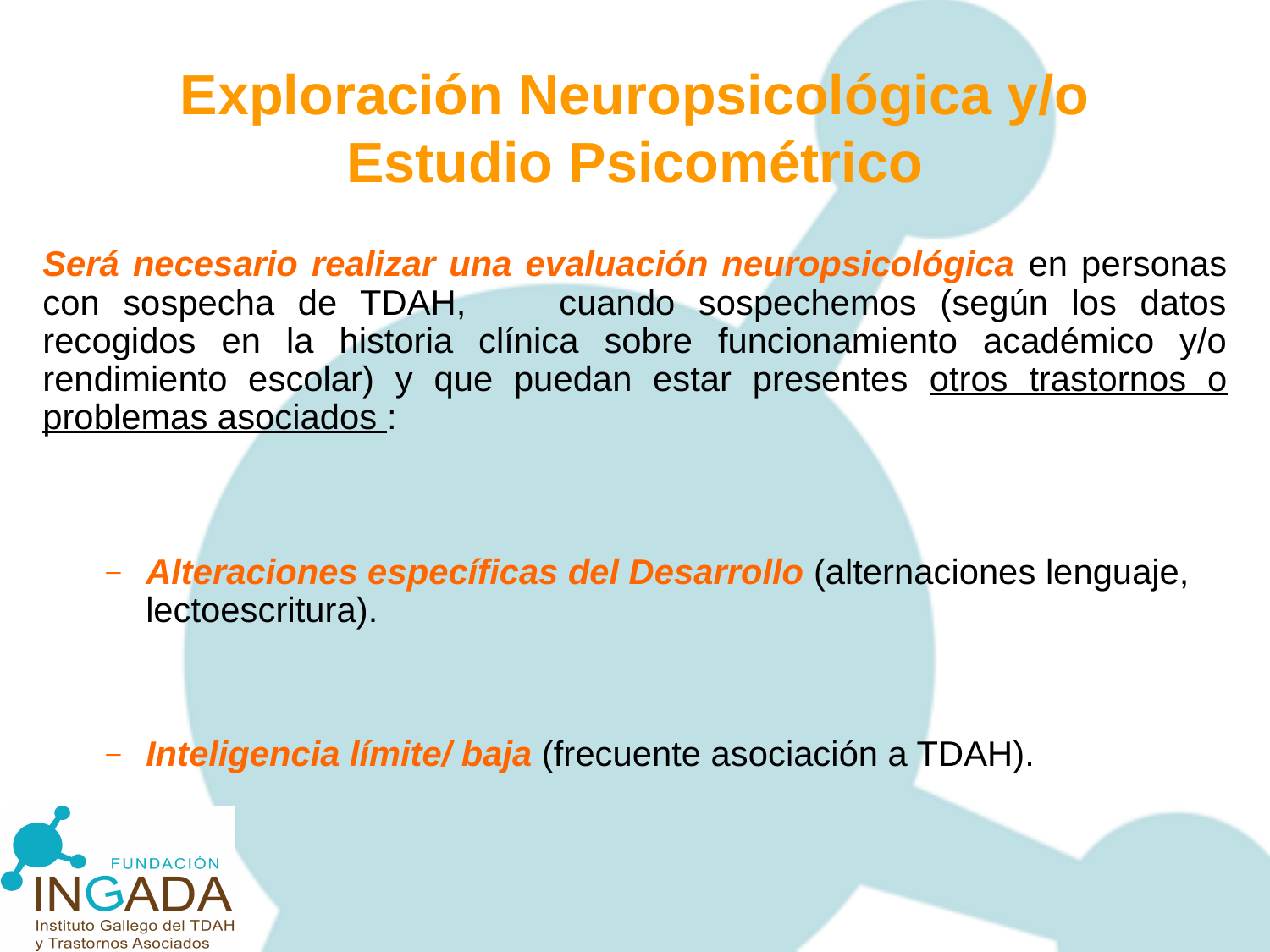

Exploración Neuropsicológica y/o Estudio Psicométrico

Será necesario realizar una evaluación neuropsicológica en personas con sospecha de TDAH,    cuando sospechemos (según los datos recogidos en la historia clínica sobre funcionamiento académico y/o rendimiento escolar) y que puedan estar presentes otros trastornos o problemas asociados :

Alteraciones específicas del Desarrollo (alternaciones lenguaje, lectoescritura).

Inteligencia límite/ baja (frecuente asociación a TDAH).